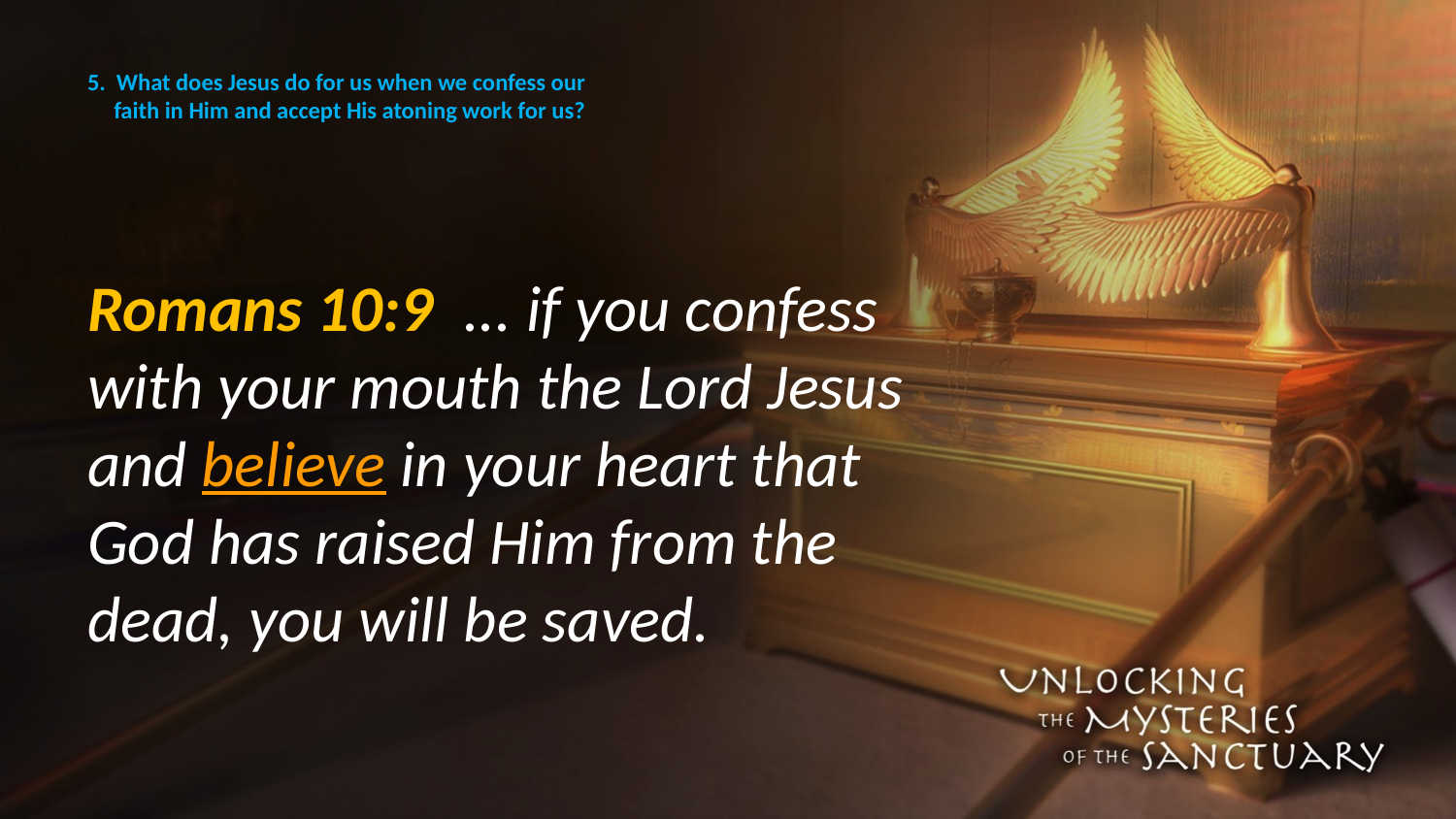

# 5.  What does Jesus do for us when we confess our faith in Him and accept His atoning work for us?

Romans 10:9  ... if you confess with your mouth the Lord Jesus and believe in your heart that God has raised Him from the dead, you will be saved.